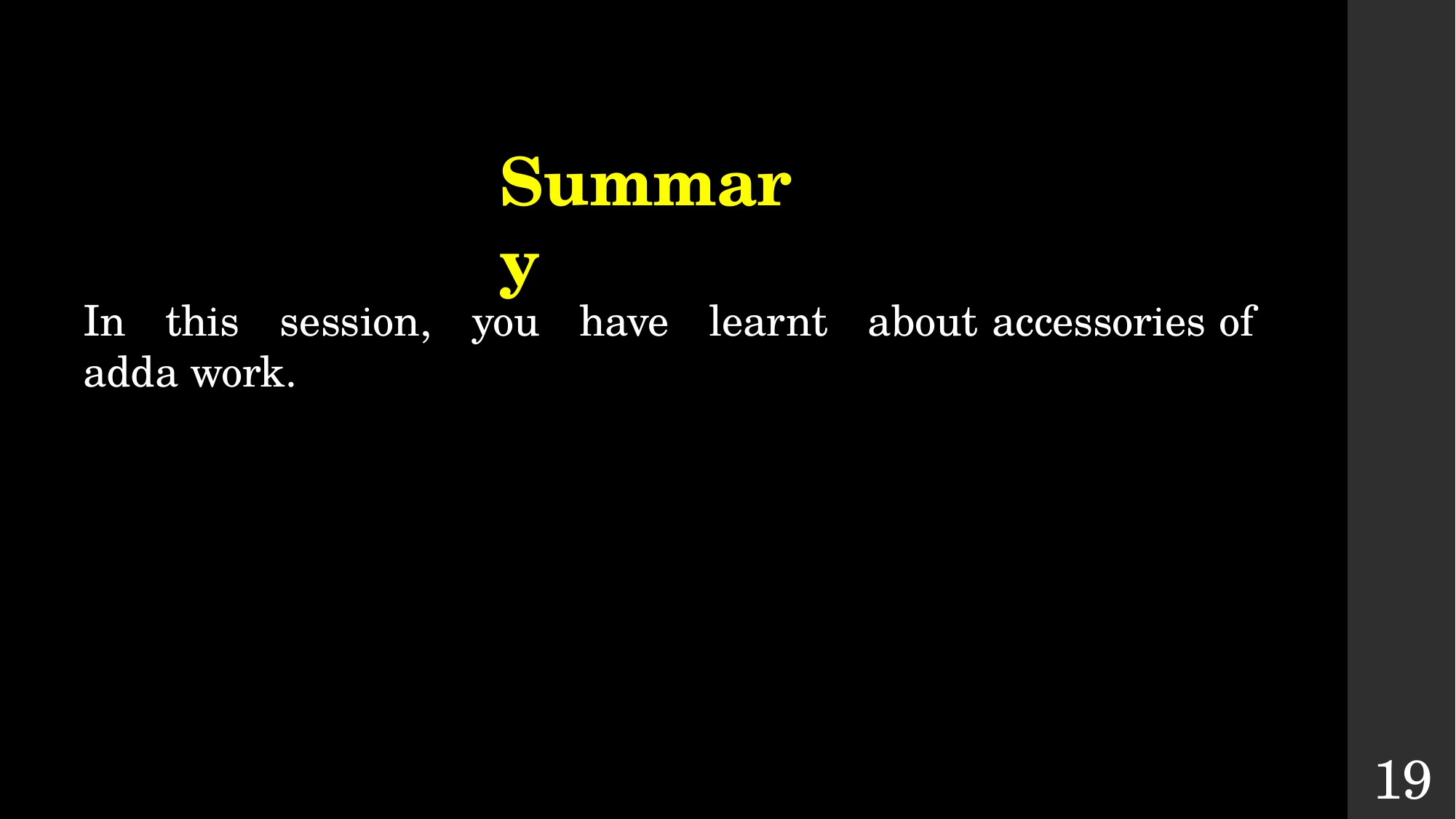

Summary
In   this   session,   you   have   learnt   about accessories of adda work.
19